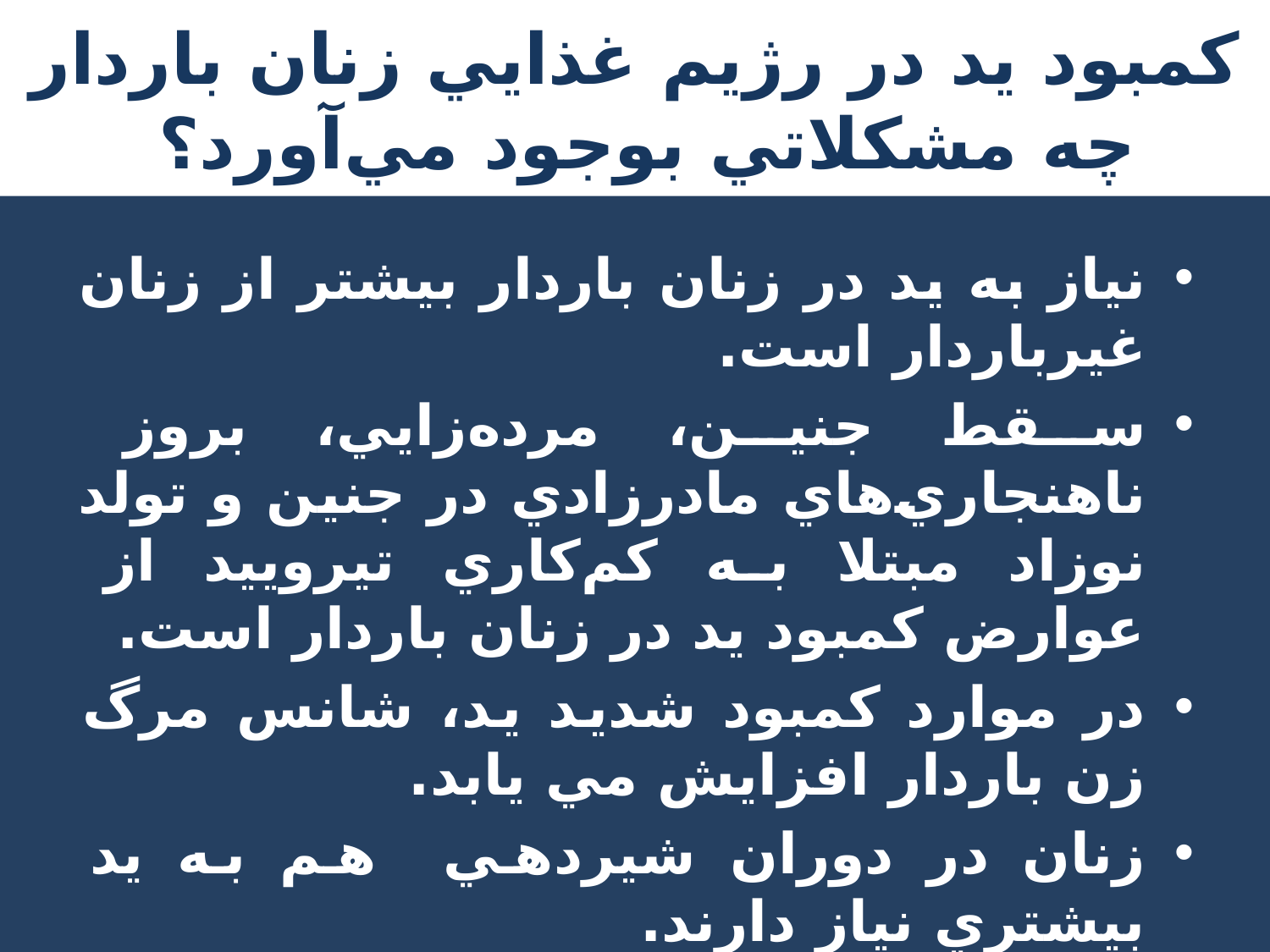

# كمبود يد در رژيم غذايي زنان باردار چه مشكلاتي بوجود مي‌آورد؟
نياز به يد در زنان باردار بيشتر از زنان غير‌باردار است.
سقط جنين، مرده‌زايي، بروز ناهنجاري‌هاي مادرزادي در جنين و تولد نوزاد مبتلا به كم‌كاري تيروييد از عوارض کمبود ید در زنان باردار است.
در موارد كمبود شديد يد، شانس مرگ زن باردار افزايش مي يابد.
زنان در دوران شيردهي  هم به يد بيشتري نياز دارند.